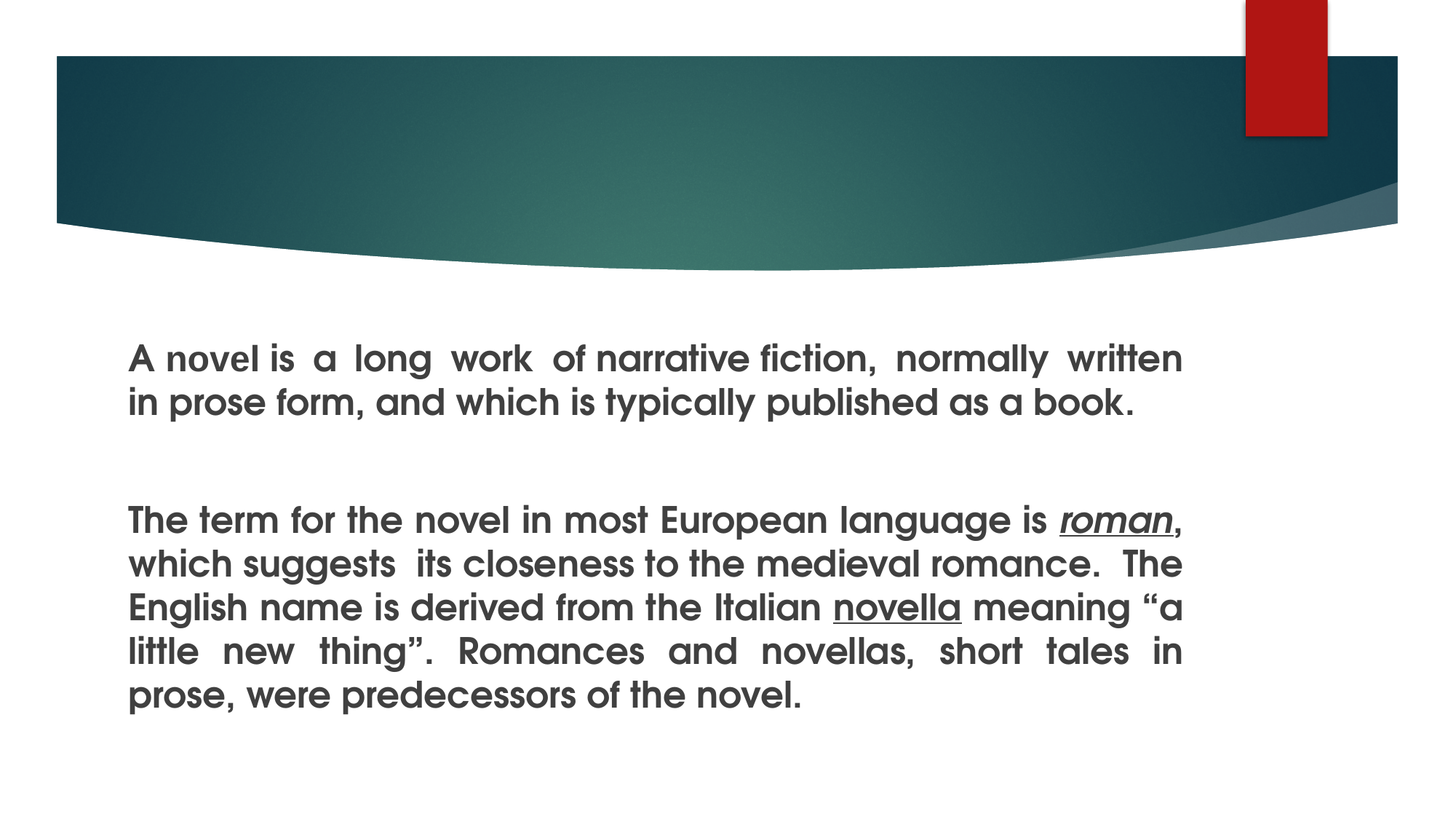

A novel is a long work of narrative fiction, normally written in prose form, and which is typically published as a book.

The term for the novel in most European language is roman, which suggests  its closeness to the medieval romance.  The English name is derived from the Italian novella meaning “a little new thing”. Romances and novellas, short tales in prose, were predecessors of the novel.